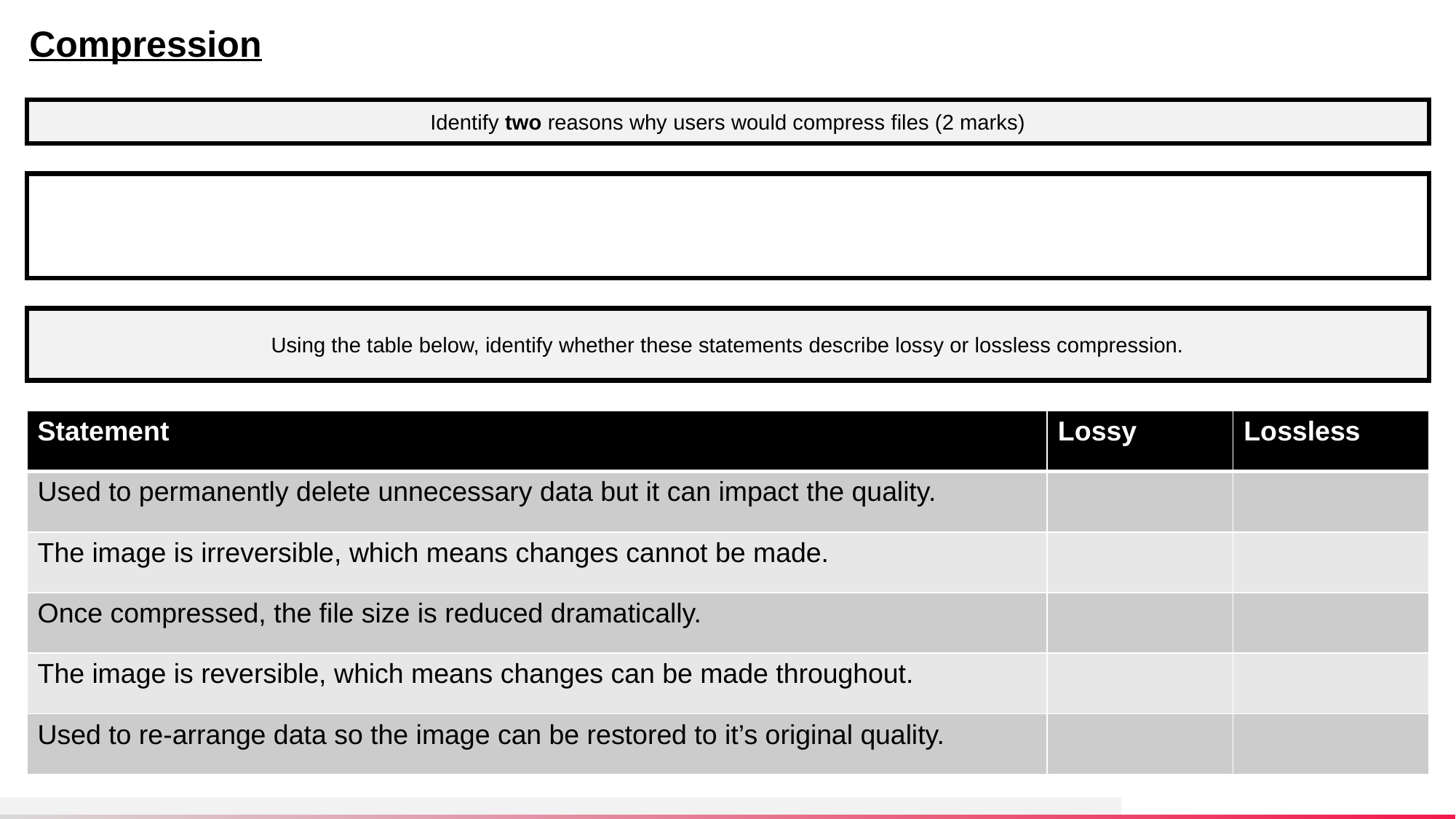

Compression
Identify two reasons why users would compress files (2 marks)

Using the table below, identify whether these statements describe lossy or lossless compression.
| Statement | Lossy | Lossless |
| --- | --- | --- |
| Used to permanently delete unnecessary data but it can impact the quality. |  |  |
| The image is irreversible, which means changes cannot be made. |  |  |
| Once compressed, the file size is reduced dramatically. |  |  |
| The image is reversible, which means changes can be made throughout. |  |  |
| Used to re-arrange data so the image can be restored to it’s original quality. |  |  |